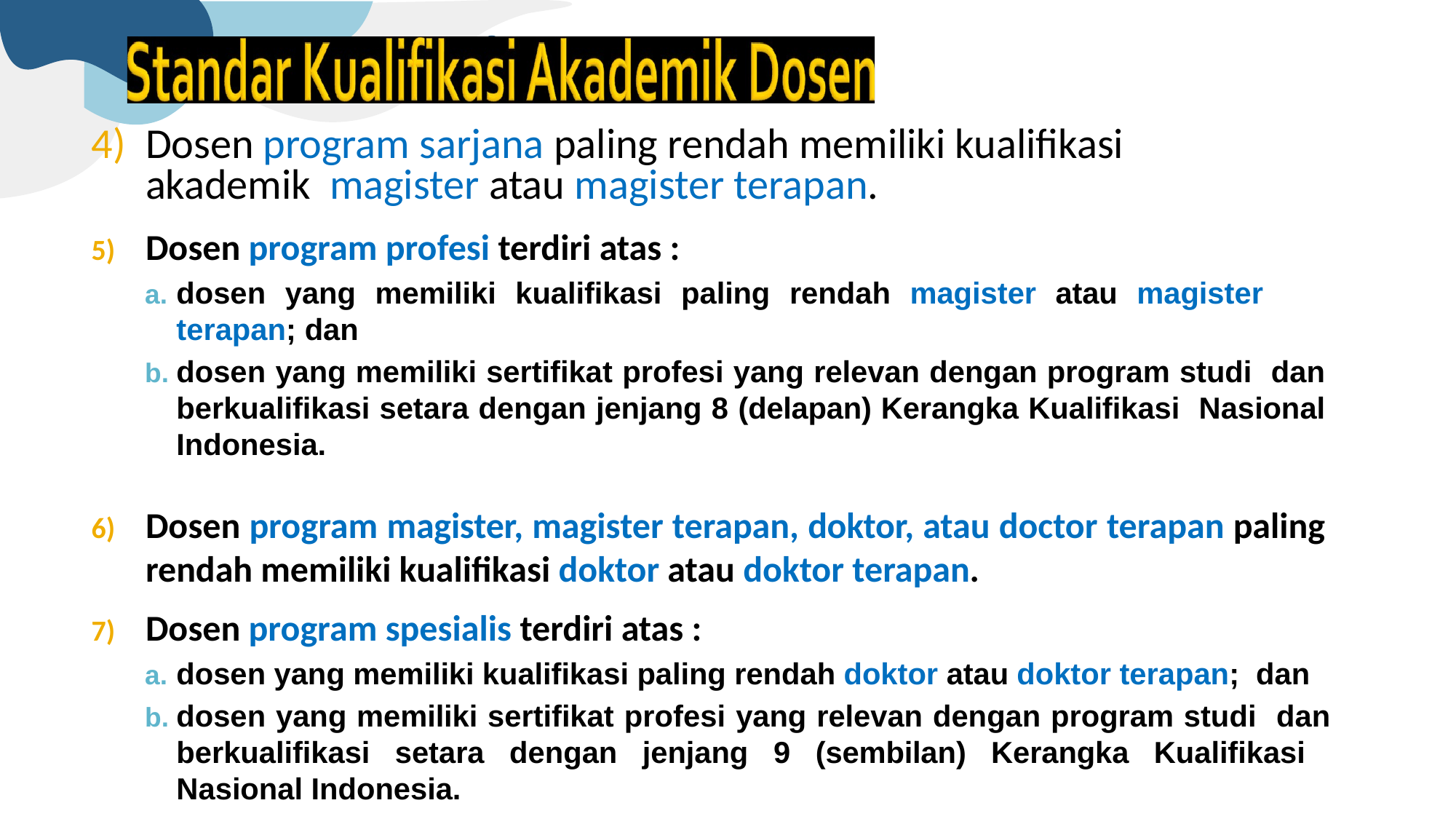

# 4)	Dosen program sarjana paling rendah memiliki kualifikasi akademik  magister atau magister terapan.
Dosen program profesi terdiri atas :
dosen yang memiliki kualifikasi paling rendah magister atau magister  terapan; dan
dosen yang memiliki sertifikat profesi yang relevan dengan program studi  dan berkualifikasi setara dengan jenjang 8 (delapan) Kerangka Kualifikasi  Nasional Indonesia.

Dosen program magister, magister terapan, doktor, atau doctor terapan paling rendah memiliki kualifikasi doktor atau doktor terapan.
Dosen program spesialis terdiri atas :
dosen yang memiliki kualifikasi paling rendah doktor atau doktor terapan;  dan
dosen yang memiliki sertifikat profesi yang relevan dengan program studi  dan berkualifikasi setara dengan jenjang 9 (sembilan) Kerangka Kualifikasi  Nasional Indonesia.